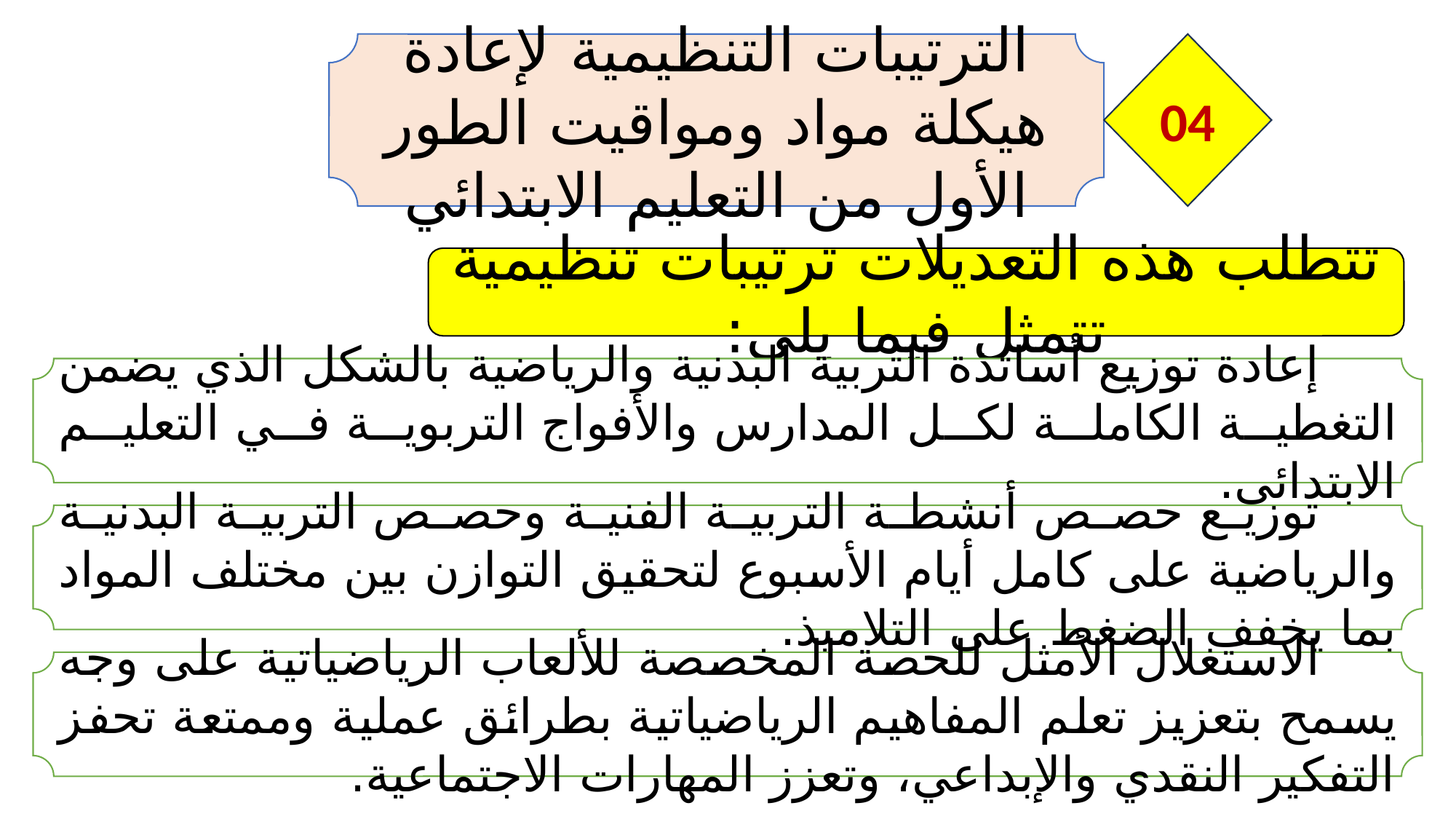

الترتيبات التنظيمية لإعادة هيكلة مواد ومواقيت الطور الأول من التعليم الابتدائي
04
تتطلب هذه التعديلات ترتيبات تنظيمية تتمثل فيما يلي:
     إعادة توزيع أساتذة التربية البدنية والرياضية بالشكل الذي يضمن التغطية الكاملة لكل المدارس والأفواج التربوية في التعليم الابتدائي.
     توزيع حصص أنشطة التربية الفنية وحصص التربية البدنية والرياضية على كامل أيام الأسبوع لتحقيق التوازن بين مختلف المواد بما يخفف الضغط على التلاميذ.
     الاستغلال الأمثل للحصة المخصصة للألعاب الرياضياتية على وجه يسمح بتعزيز تعلم المفاهيم الرياضياتية بطرائق عملية وممتعة تحفز التفكير النقدي والإبداعي، وتعزز المهارات الاجتماعية.